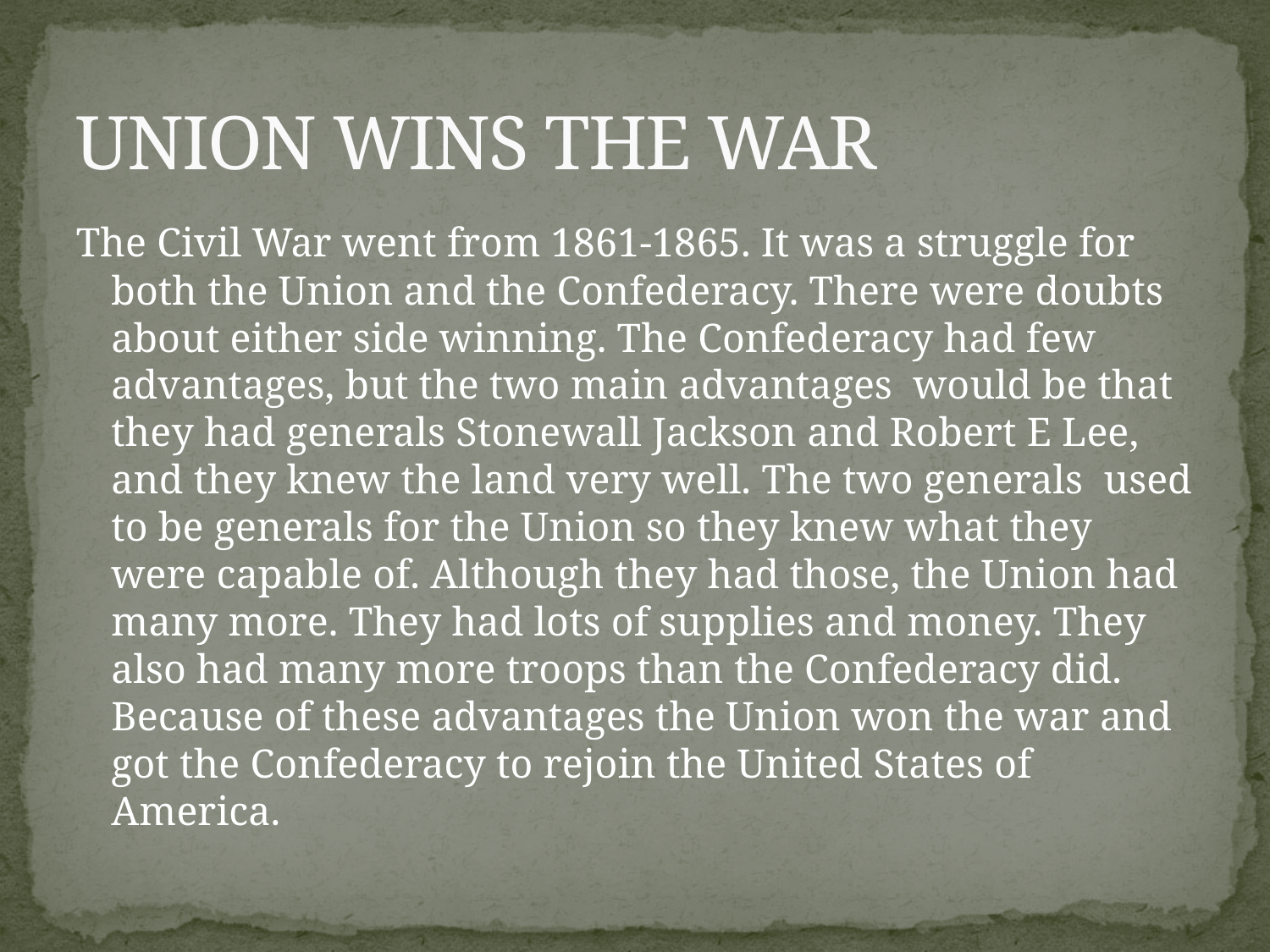

# UNION WINS THE WAR
The Civil War went from 1861-1865. It was a struggle for both the Union and the Confederacy. There were doubts about either side winning. The Confederacy had few advantages, but the two main advantages  would be that they had generals Stonewall Jackson and Robert E Lee, and they knew the land very well. The two generals  used to be generals for the Union so they knew what they were capable of. Although they had those, the Union had many more. They had lots of supplies and money. They also had many more troops than the Confederacy did. Because of these advantages the Union won the war and got the Confederacy to rejoin the United States of America.